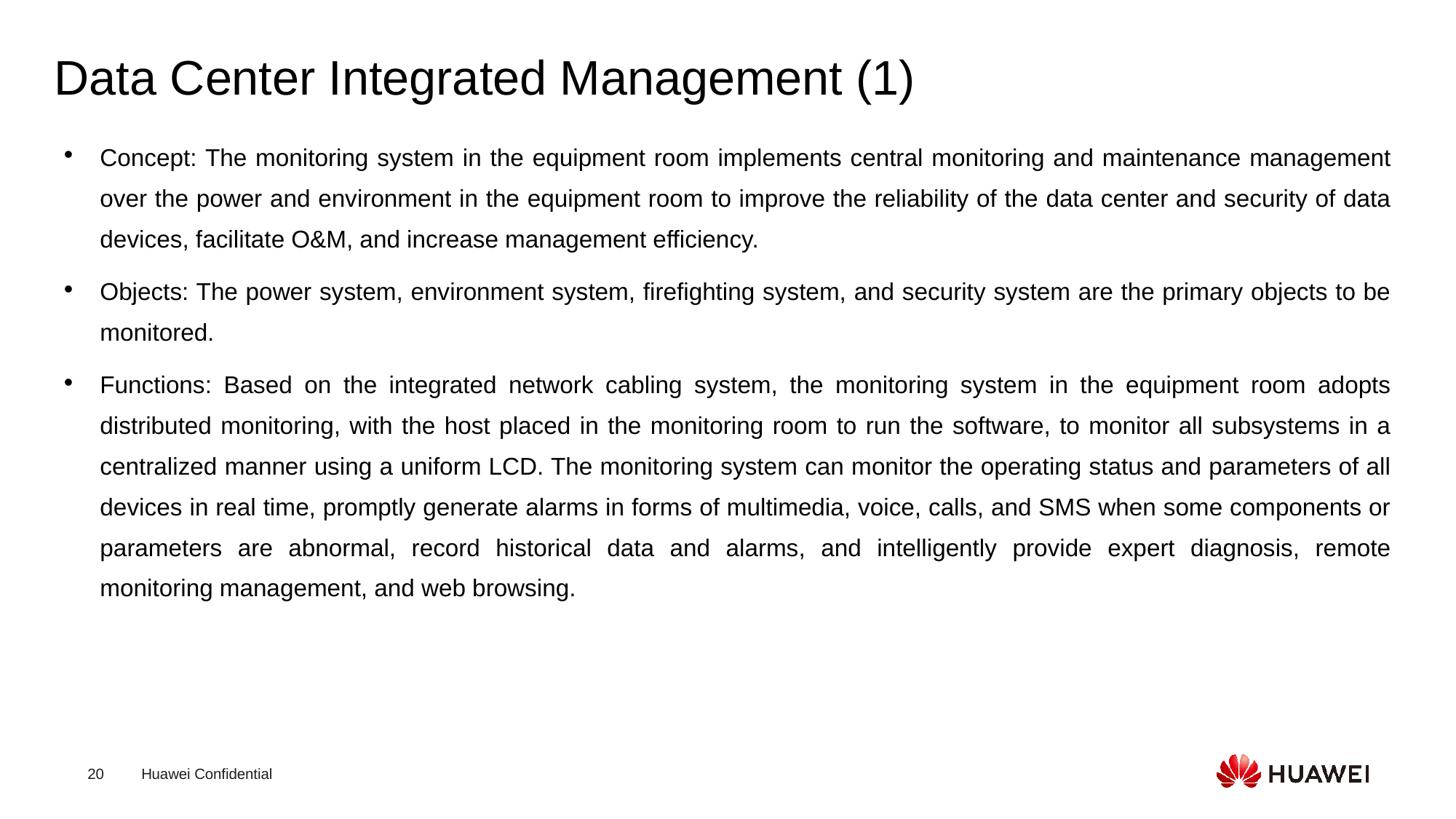

# Data Center Integrated Management (1)
Concept: The monitoring system in the equipment room implements central monitoring and maintenance management over the power and environment in the equipment room to improve the reliability of the data center and security of data devices, facilitate O&M, and increase management efficiency.
Objects: The power system, environment system, firefighting system, and security system are the primary objects to be monitored.
Functions: Based on the integrated network cabling system, the monitoring system in the equipment room adopts distributed monitoring, with the host placed in the monitoring room to run the software, to monitor all subsystems in a centralized manner using a uniform LCD. The monitoring system can monitor the operating status and parameters of all devices in real time, promptly generate alarms in forms of multimedia, voice, calls, and SMS when some components or parameters are abnormal, record historical data and alarms, and intelligently provide expert diagnosis, remote monitoring management, and web browsing.